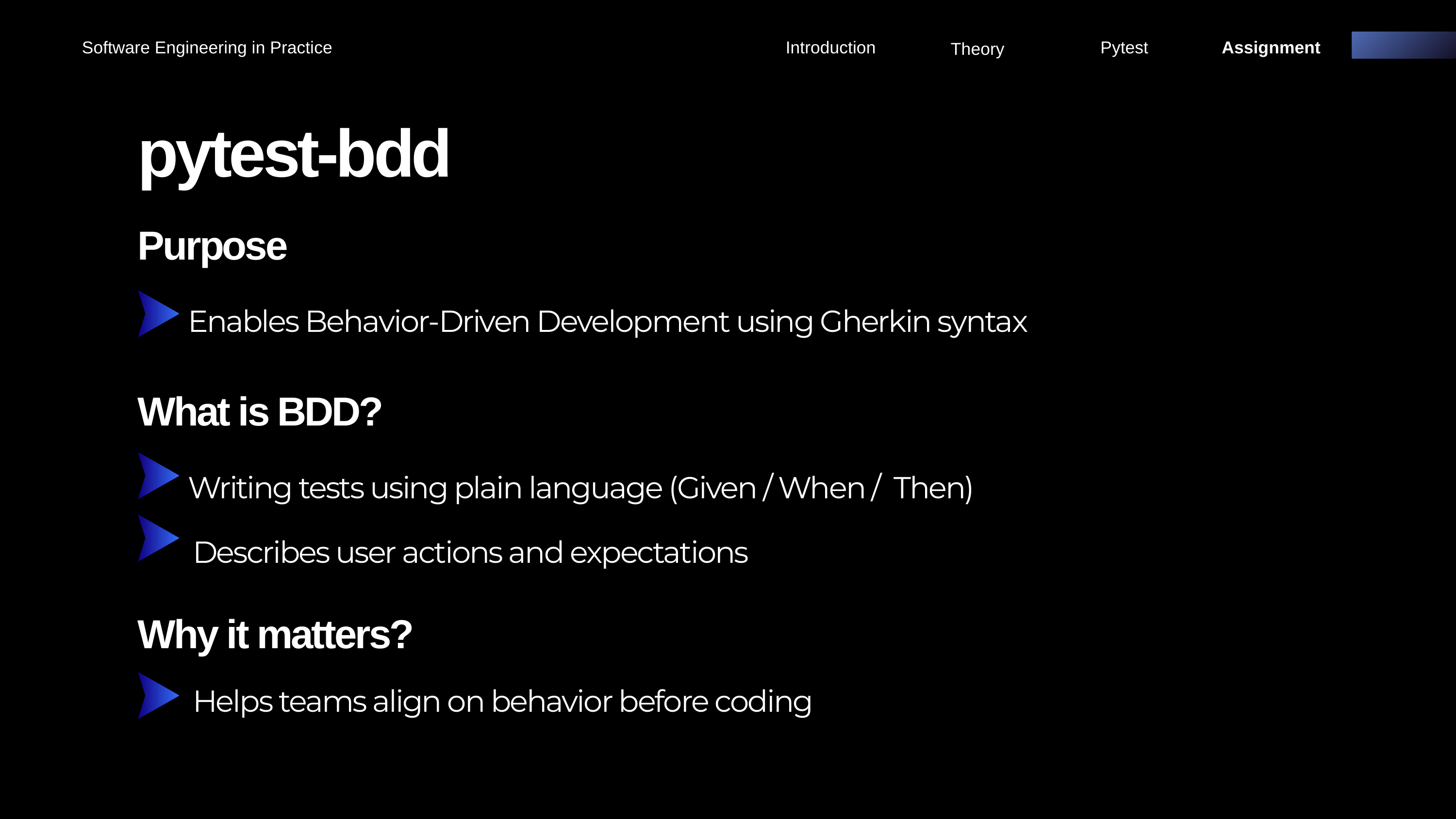

Software Engineering in Practice
Introduction
Pytest
Assignment
Theory
pytest-bdd
Purpose
Enables Behavior-Driven Development using Gherkin syntax

What is BDD?
Writing tests using plain language (Given / When /  Then)

Describes user actions and expectations

Why it matters?
Helps teams align on behavior before coding